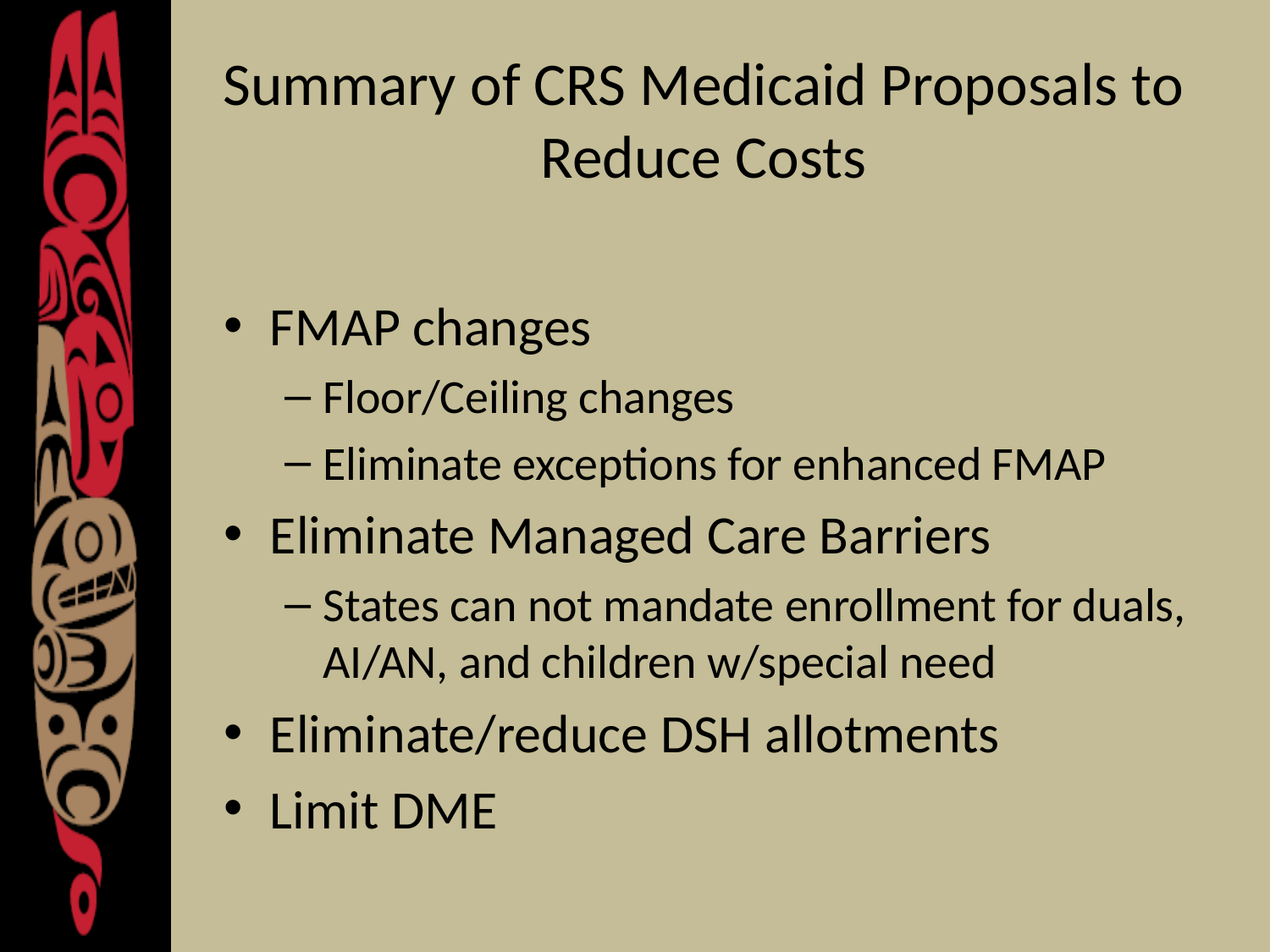

# Summary of CRS Medicaid Proposals to Reduce Costs
FMAP changes
Floor/Ceiling changes
Eliminate exceptions for enhanced FMAP
Eliminate Managed Care Barriers
States can not mandate enrollment for duals, AI/AN, and children w/special need
Eliminate/reduce DSH allotments
Limit DME